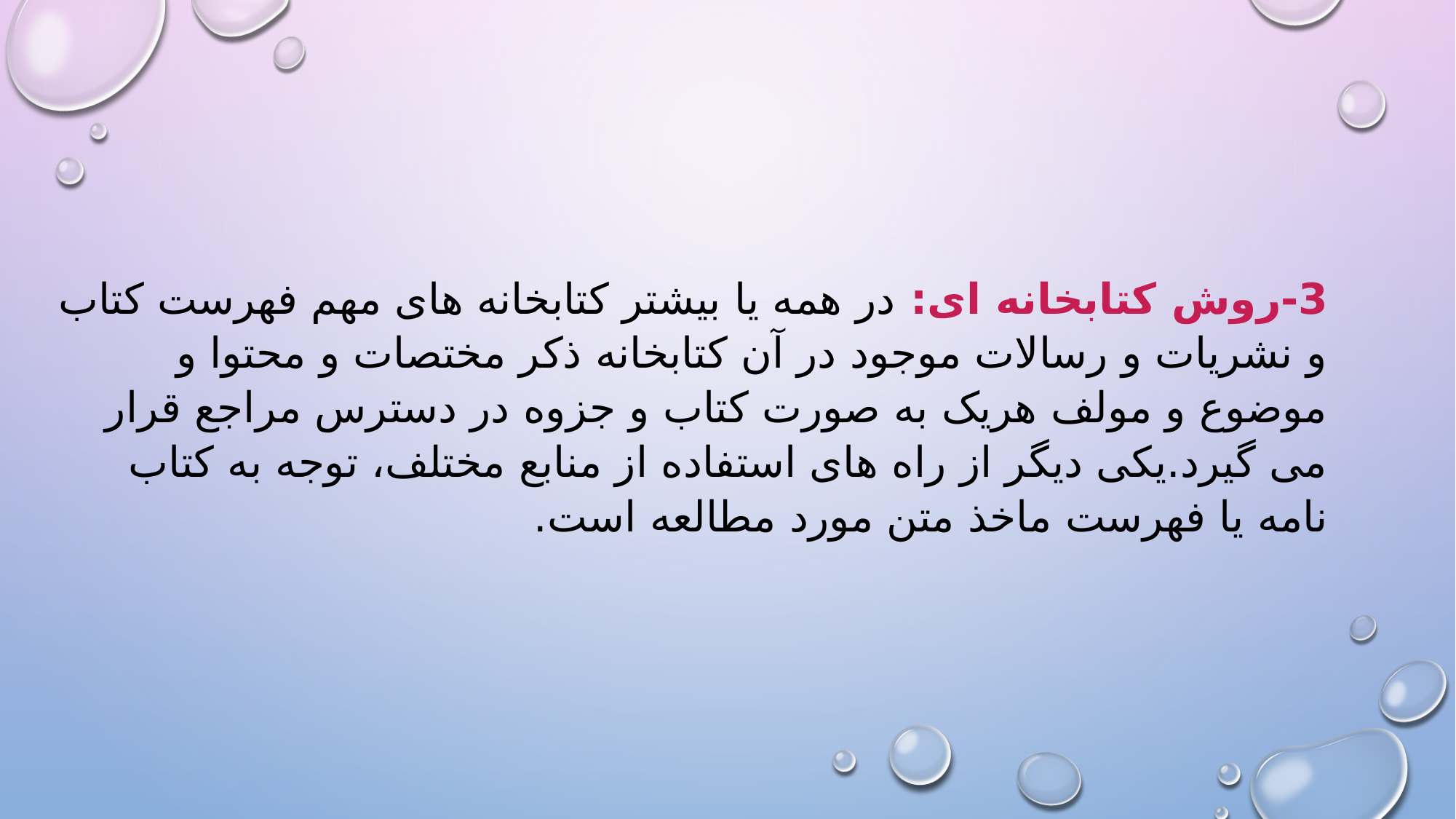

3-روش کتابخانه ای: در همه یا بیشتر کتابخانه های مهم فهرست کتاب و نشریات و رسالات موجود در آن کتابخانه ذکر مختصات و محتوا و موضوع و مولف هریک به صورت کتاب و جزوه در دسترس مراجع قرار می گیرد.یکی دیگر از راه های استفاده از منابع مختلف، توجه به کتاب نامه یا فهرست ماخذ متن مورد مطالعه است.